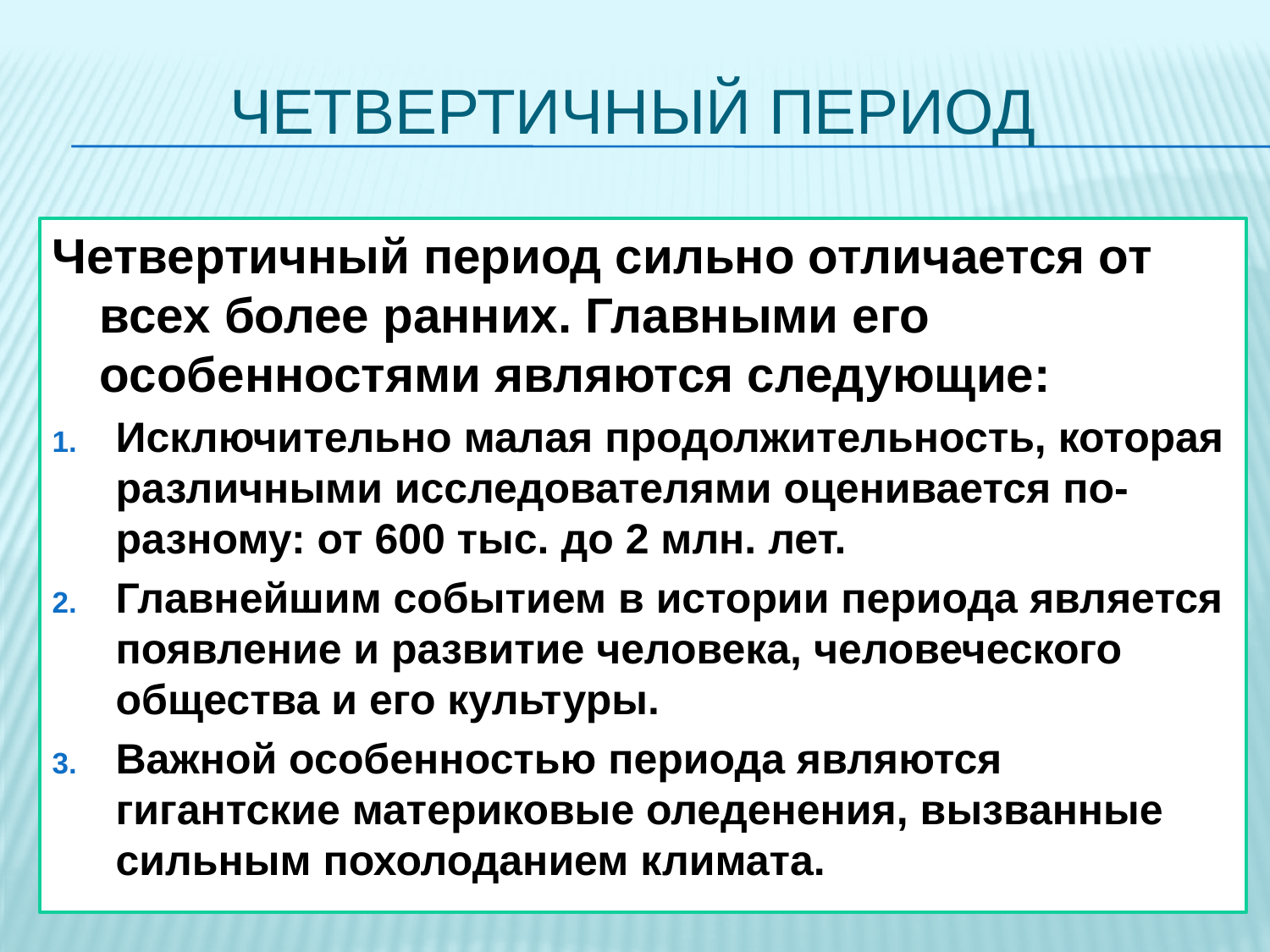

# Четвертичный период
Четвертичный период сильно отличается от всех более ранних. Главными его особенностями являются следующие:
Исключительно малая продолжительность, которая различными исследователями оценивается по-разному: от 600 тыс. до 2 млн. лет.
Главнейшим событием в истории периода является появление и развитие человека, человеческого общества и его культуры.
Важной особенностью периода являются гигантские материковые оледенения, вызванные сильным похолоданием климата.